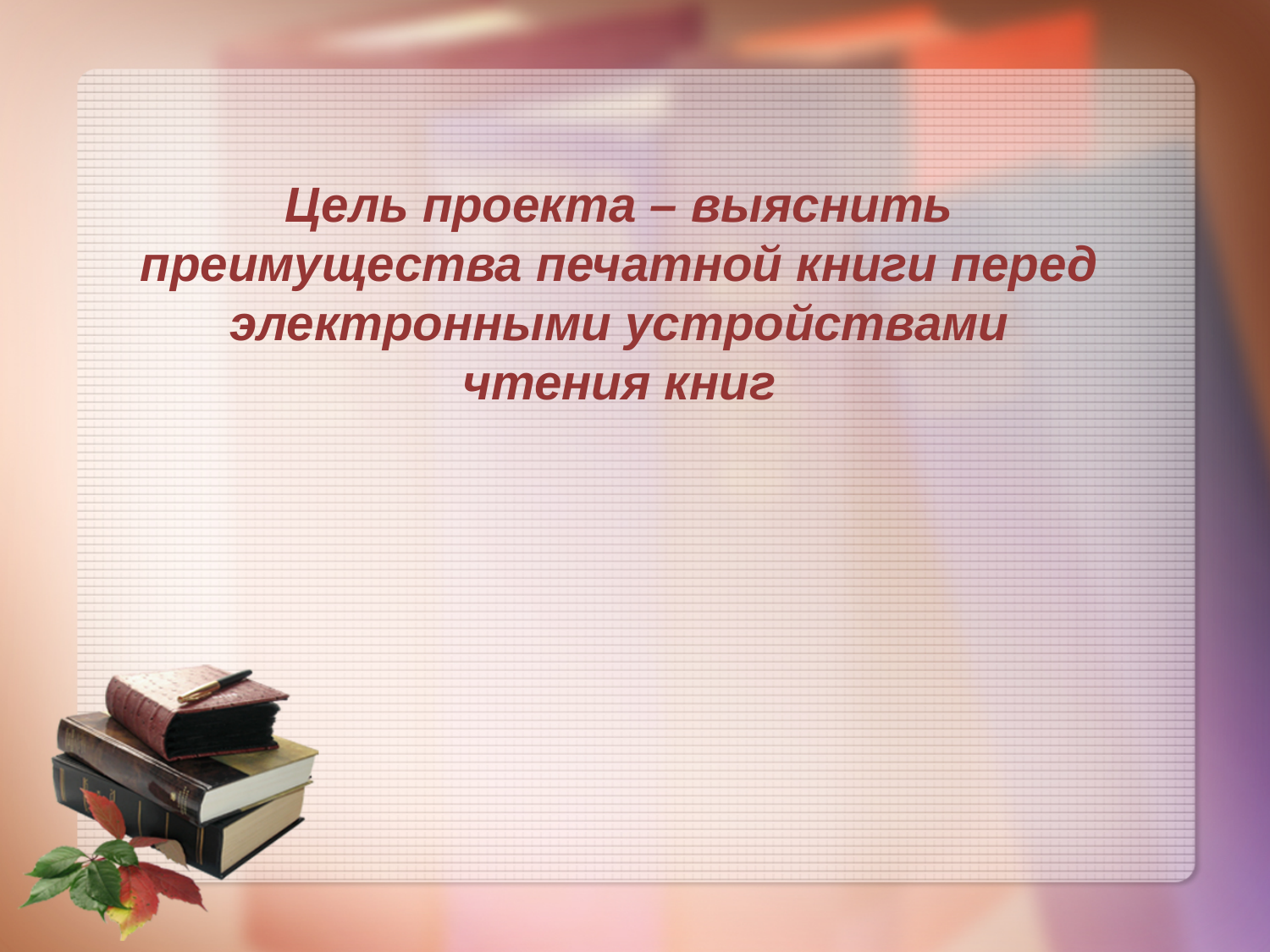

# Цель проекта – выяснить преимущества печатной книги перед электронными устройствами чтения книг